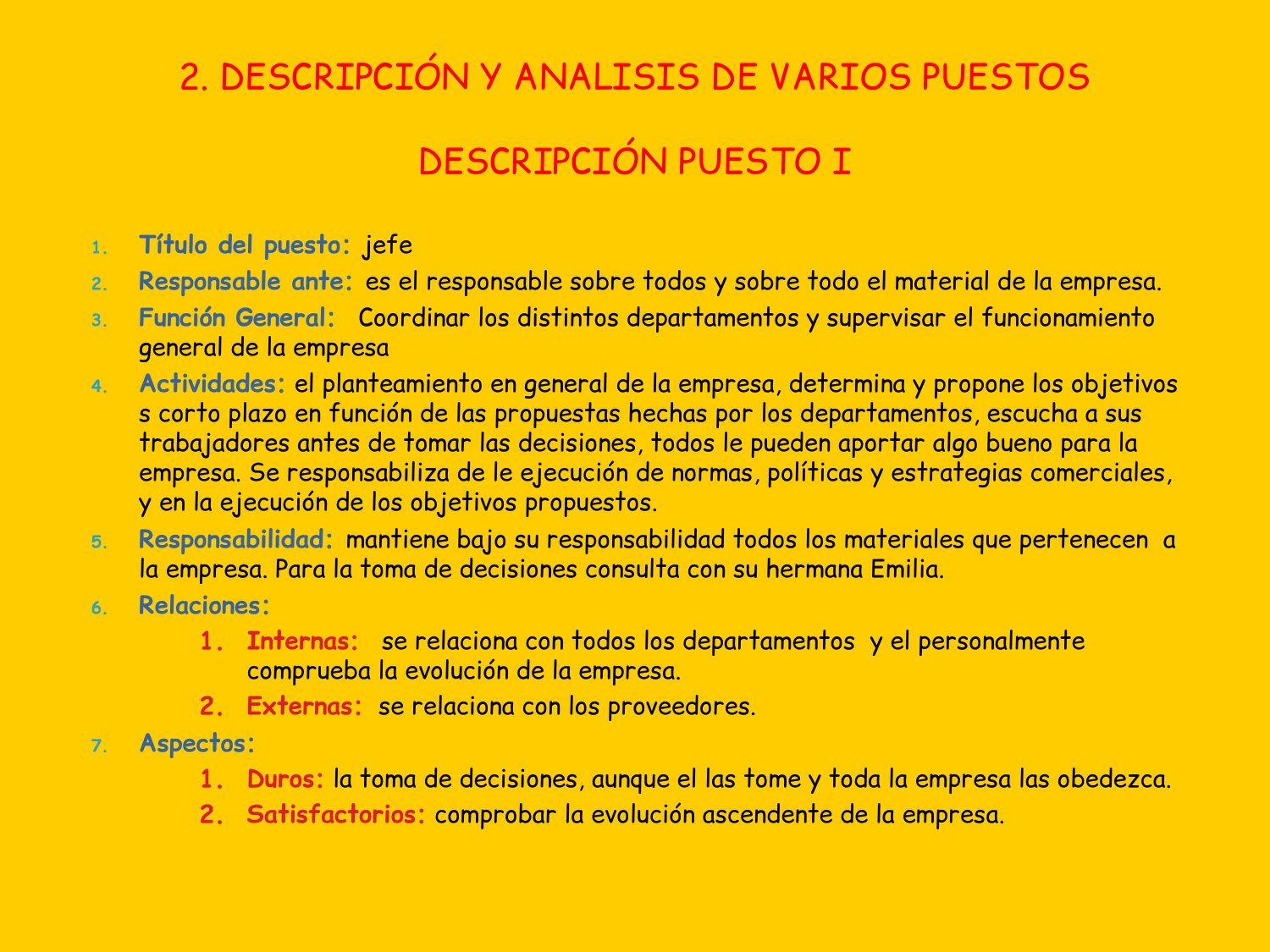

# 2. DESCRIPCIÓN Y ANALISIS DE VARIOS PUESTOS DESCRIPCIÓN PUESTO I
Título del puesto: jefe
Responsable ante: es el responsable sobre todos y sobre todo el material de la empresa.
Función General:  Coordinar los distintos departamentos y supervisar el funcionamiento general de la empresa
Actividades: el planteamiento en general de la empresa, determina y propone los objetivos s corto plazo en función de las propuestas hechas por los departamentos, escucha a sus trabajadores antes de tomar las decisiones, todos le pueden aportar algo bueno para la empresa. Se responsabiliza de le ejecución de normas, políticas y estrategias comerciales, y en la ejecución de los objetivos propuestos.
Responsabilidad: mantiene bajo su responsabilidad todos los materiales que pertenecen  a la empresa. Para la toma de decisiones consulta con su hermana Emilia.
Relaciones:
Internas:  se relaciona con todos los departamentos  y el personalmente comprueba la evolución de la empresa.
Externas:  se relaciona con los proveedores.
Aspectos:
Duros: la toma de decisiones, aunque el las tome y toda la empresa las obedezca.
Satisfactorios: comprobar la evolución ascendente de la empresa.